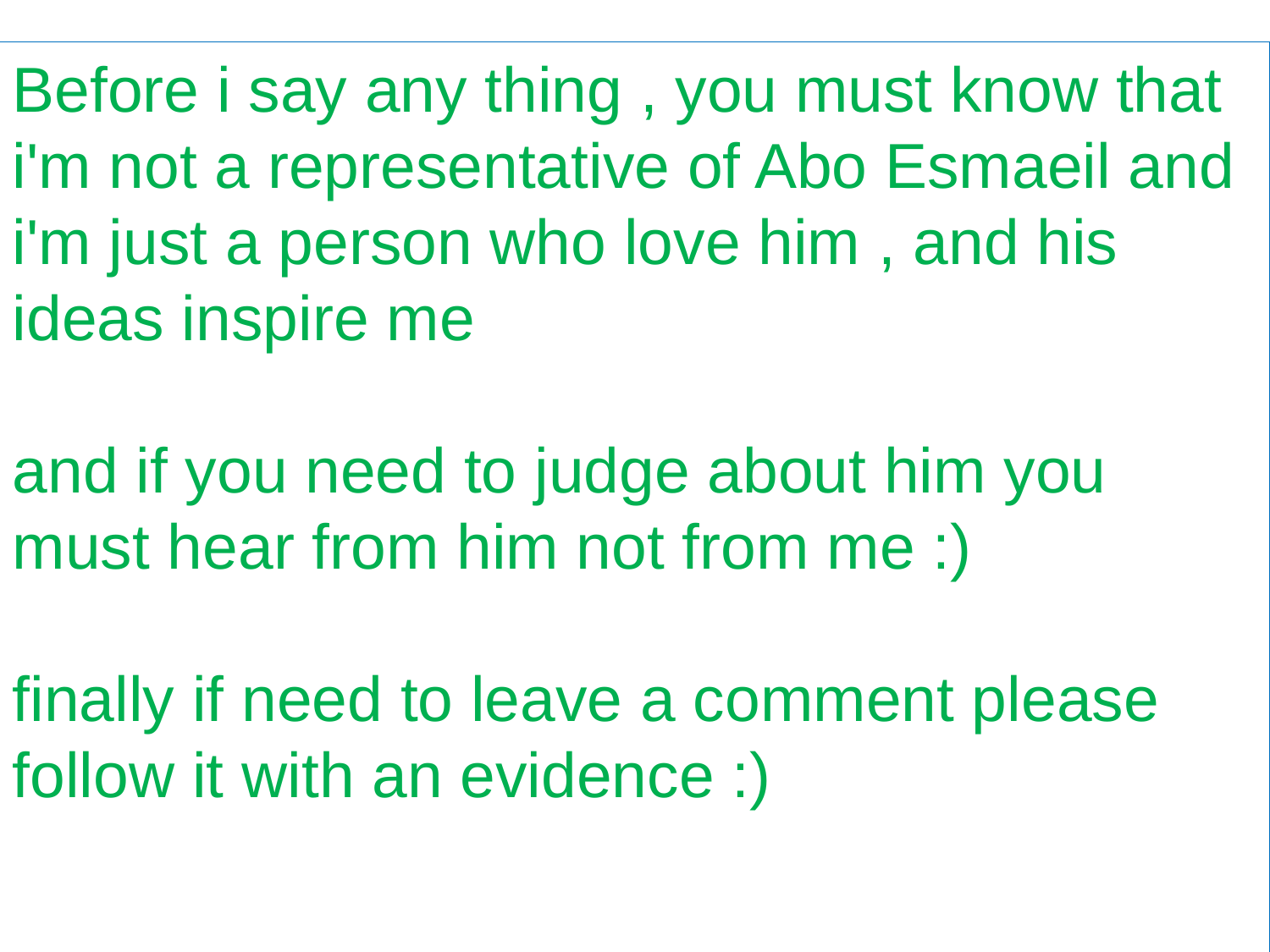

Before i say any thing , you must know that i'm not a representative of Abo Esmaeil and i'm just a person who love him , and his ideas inspire me

and if you need to judge about him you must hear from him not from me :)

finally if need to leave a comment please follow it with an evidence :)